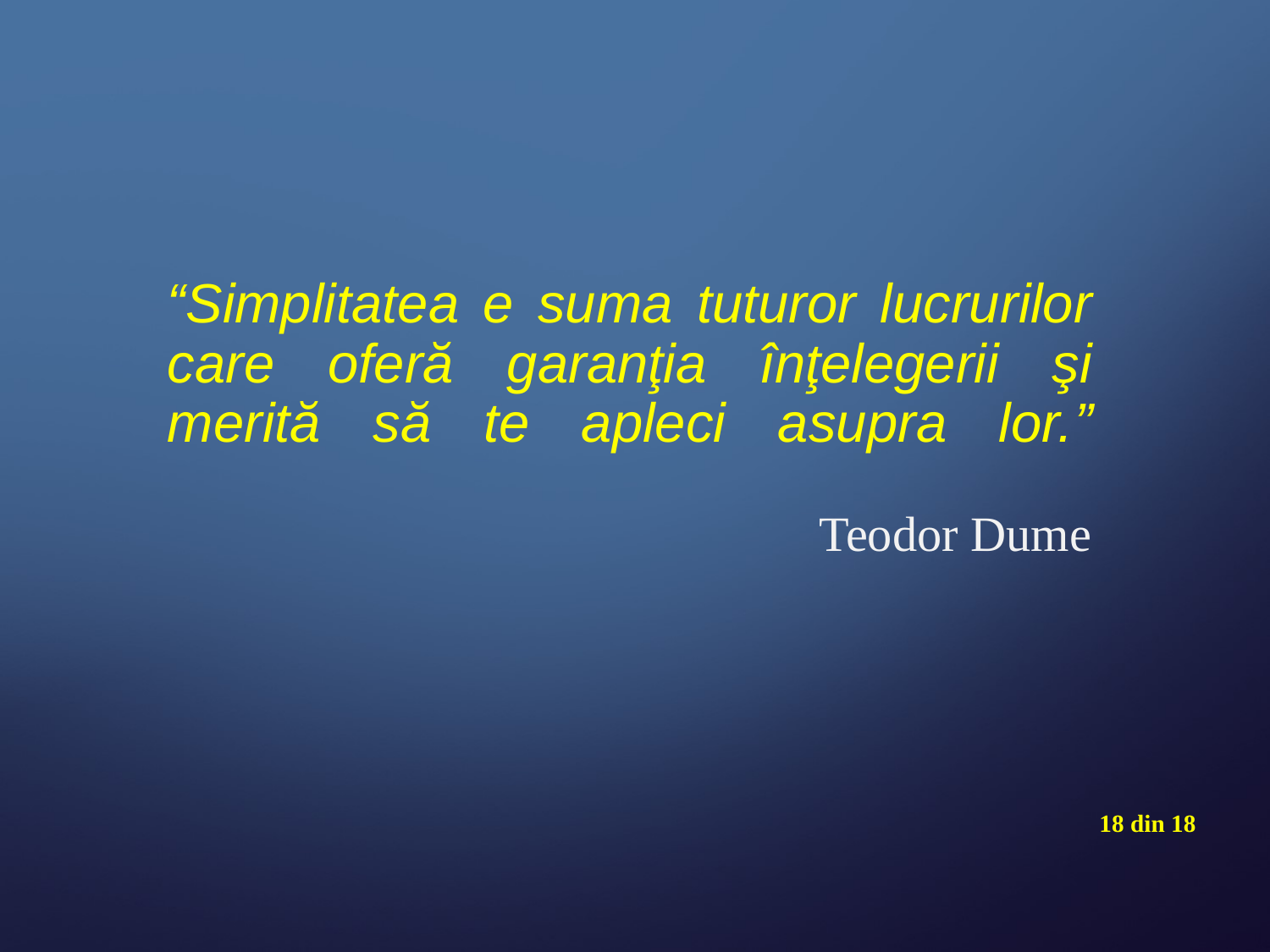

# “Simplitatea e suma tuturor lucrurilor care oferă garanţia înţelegerii şi merită să te apleci asupra lor.”
Teodor Dume
18 din 18